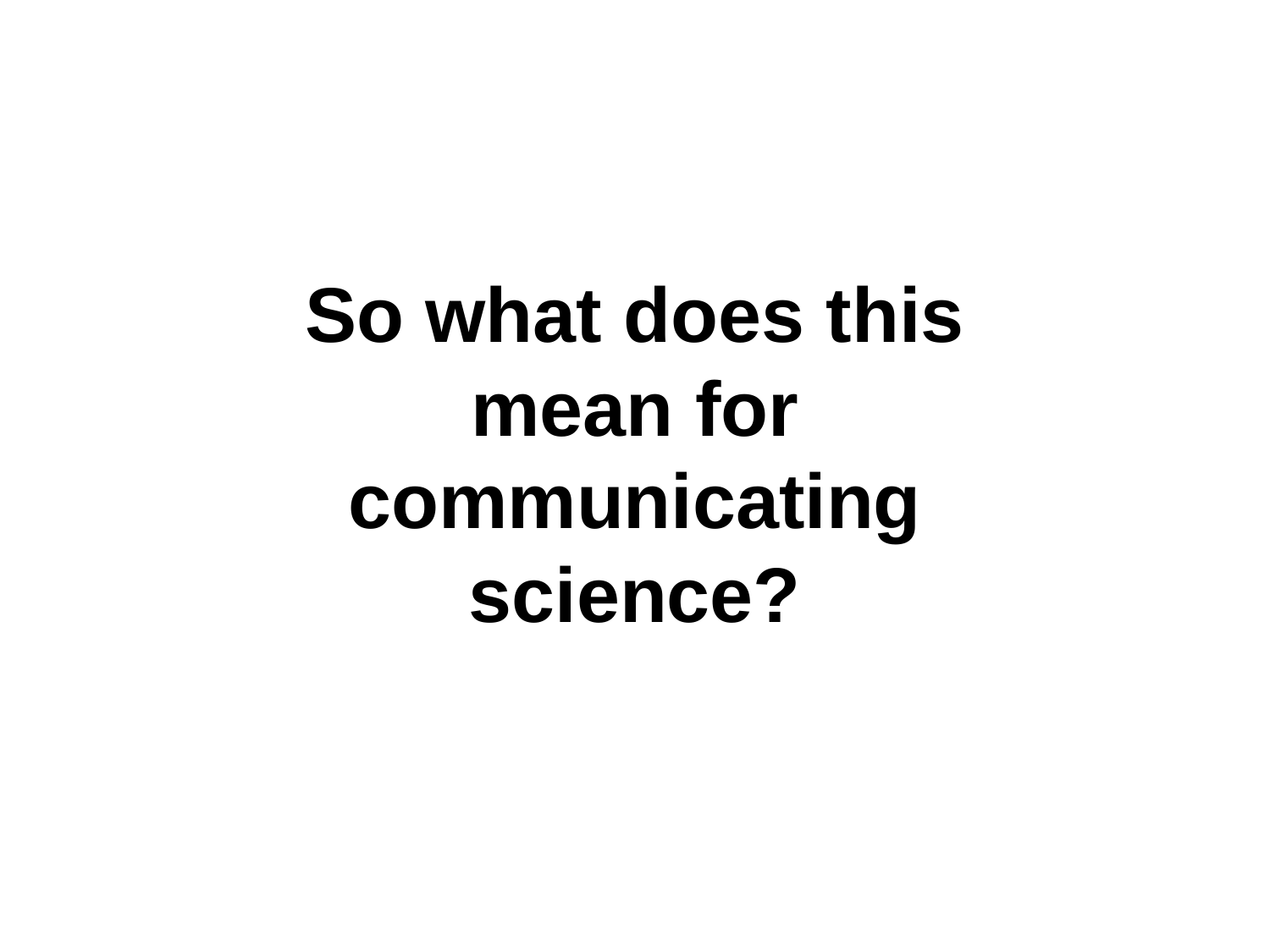

# So what does this mean for communicating science?